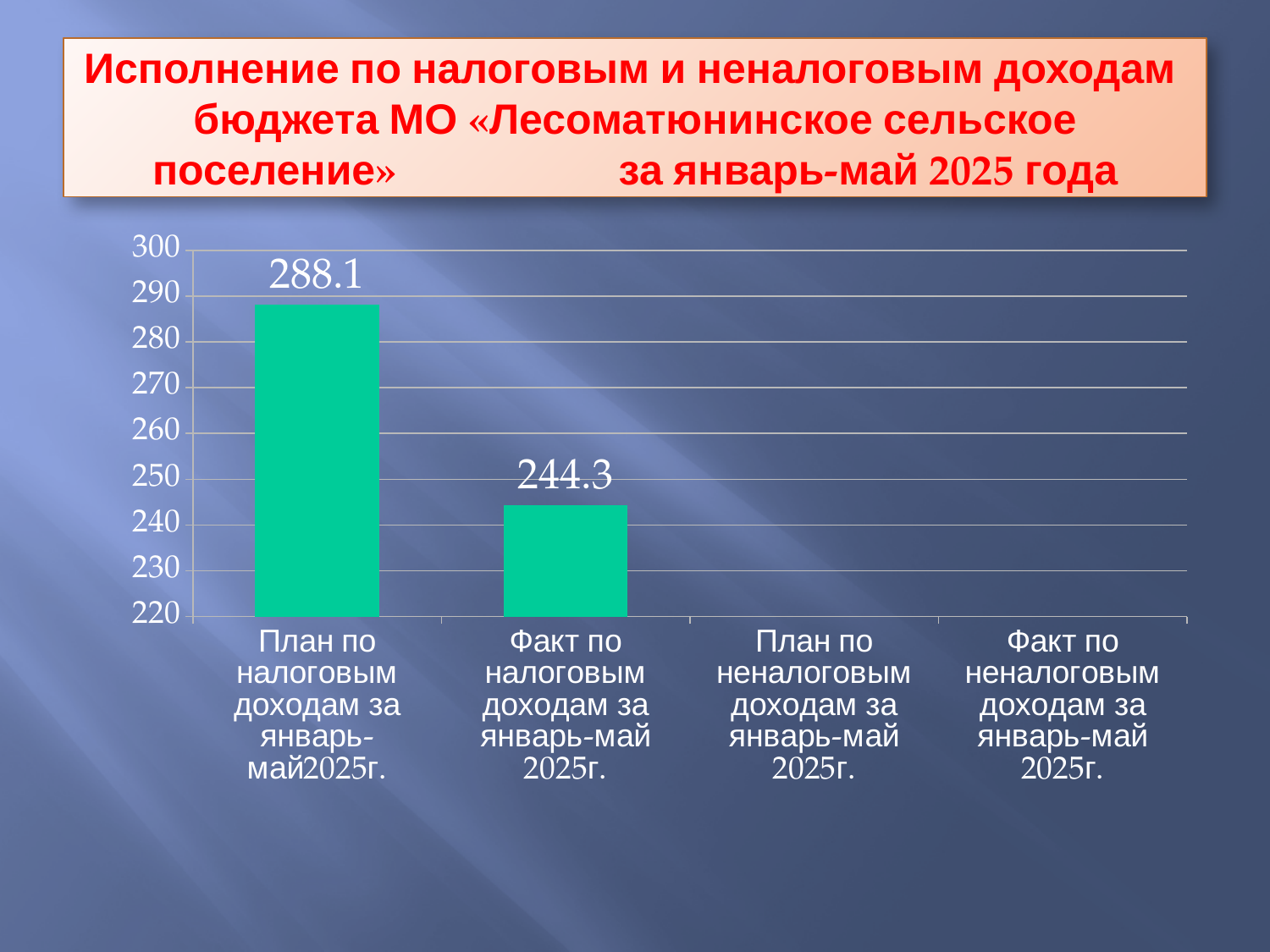

# Исполнение по налоговым и неналоговым доходам  бюджета МО «Лесоматюнинское сельское поселение»                     за январь-май 2025 года

### Chart

| Category | Столбец1 |
|---|---|
| План по налоговым доходам за январь-май2025г. | 288.1 |
| Факт по налоговым доходам за январь-май 2025г. | 244.3 |
| План по неналоговым доходам за январь-май 2025г. | None |
| Факт по неналоговым доходам за январь-май 2025г. | None |